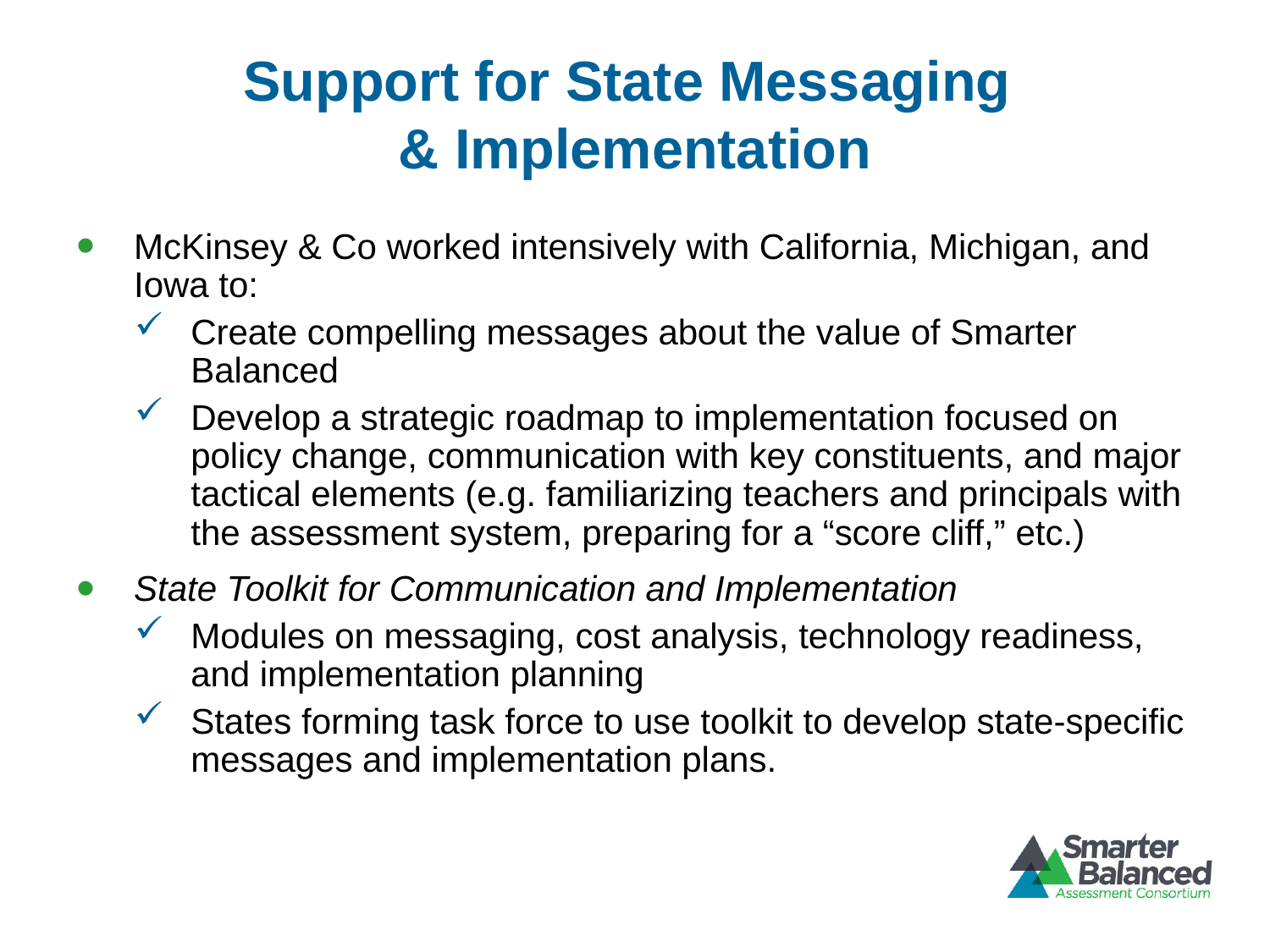

# Support for State Messaging & Implementation
McKinsey & Co worked intensively with California, Michigan, and Iowa to:
Create compelling messages about the value of Smarter Balanced
Develop a strategic roadmap to implementation focused on policy change, communication with key constituents, and major tactical elements (e.g. familiarizing teachers and principals with the assessment system, preparing for a “score cliff,” etc.)
State Toolkit for Communication and Implementation
Modules on messaging, cost analysis, technology readiness, and implementation planning
States forming task force to use toolkit to develop state-specific messages and implementation plans.